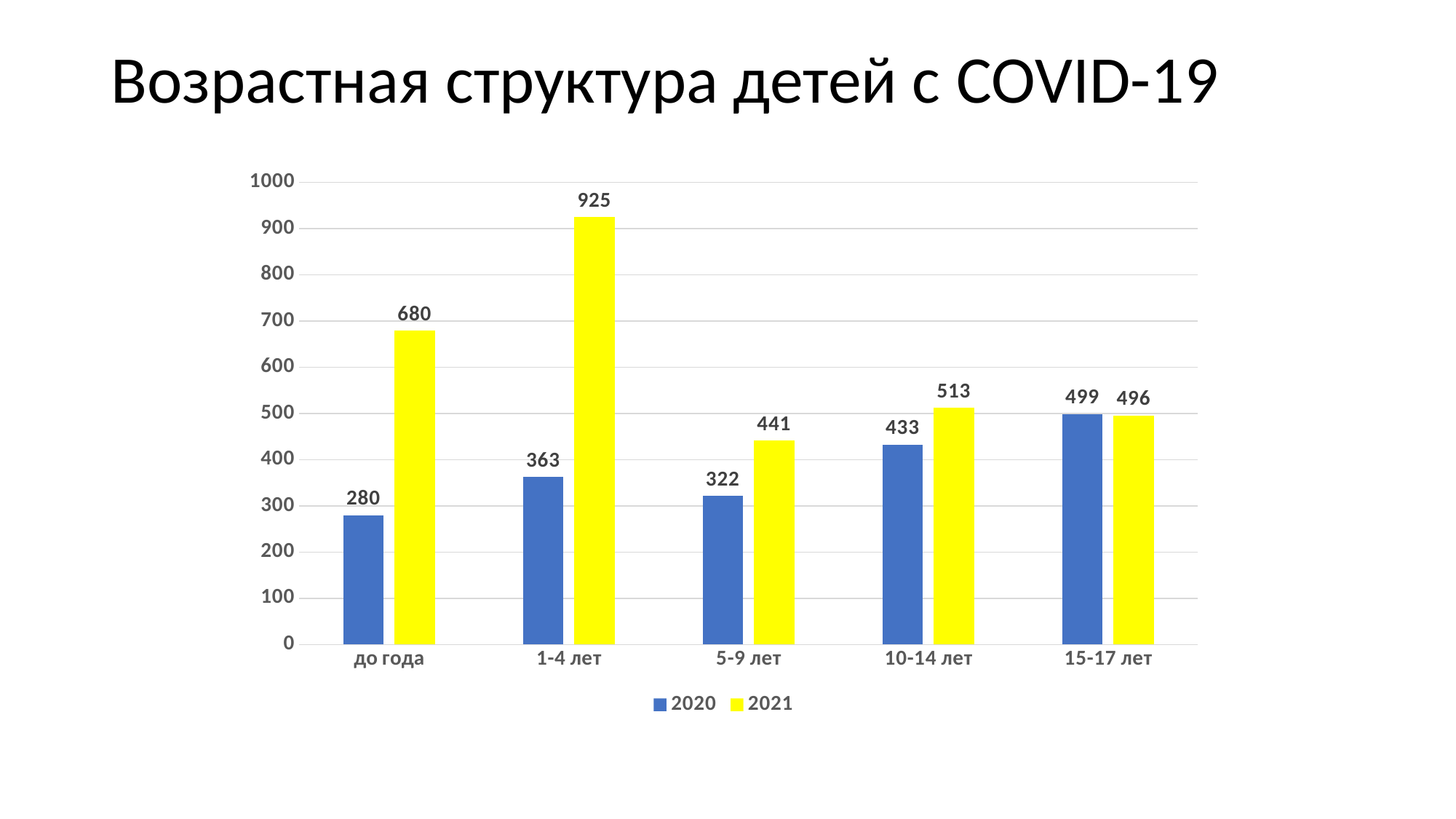

# Возрастная структура детей с COVID-19

### Chart

| Category | 2020 | 2021 |
|---|---|---|
| до года | 280.0 | 680.0 |
| 1-4 лет | 363.0 | 925.0 |
| 5-9 лет | 322.0 | 441.0 |
| 10-14 лет | 433.0 | 513.0 |
| 15-17 лет | 499.0 | 496.0 |